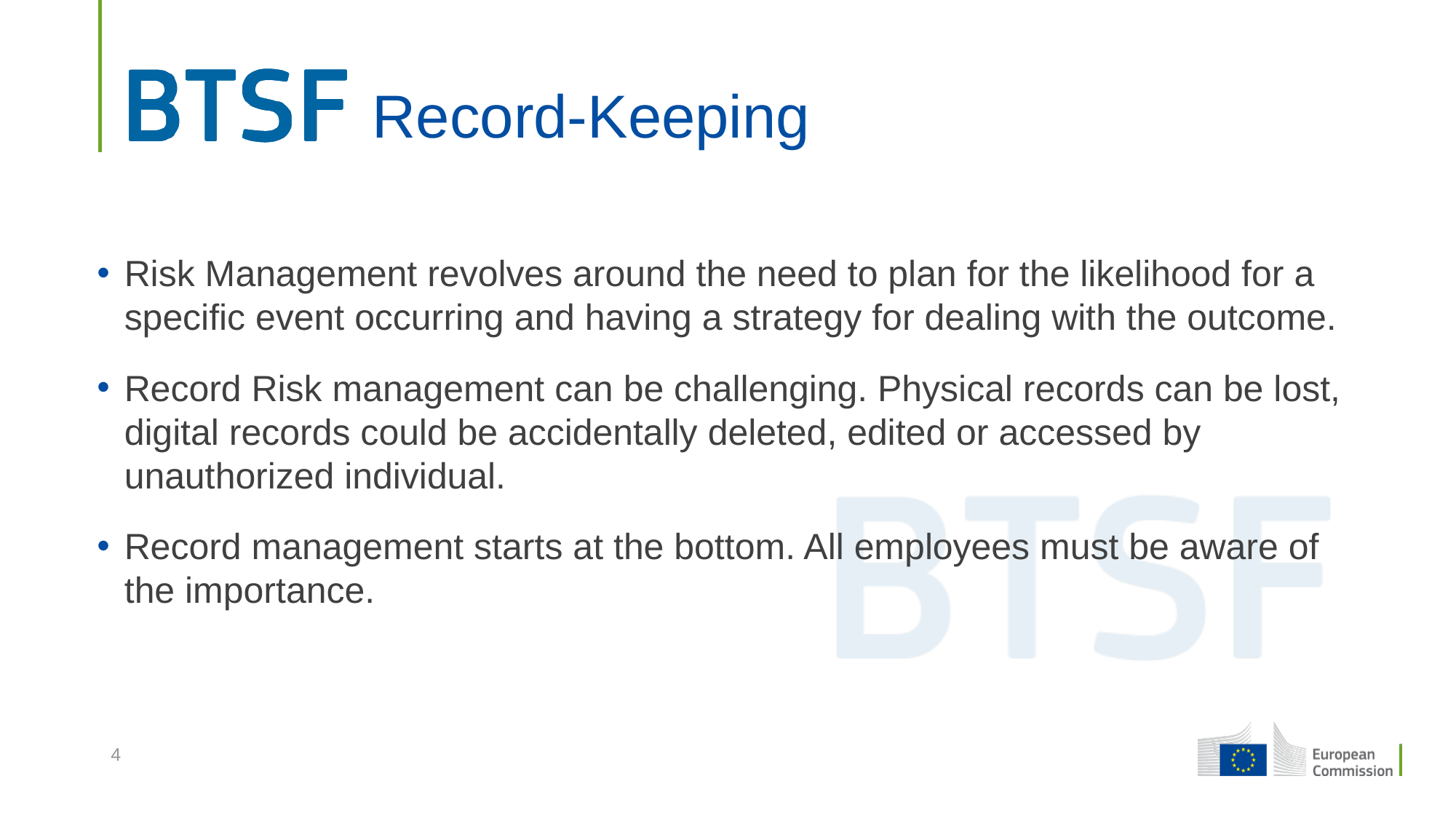

# Record-Keeping
Risk Management revolves around the need to plan for the likelihood for a specific event occurring and having a strategy for dealing with the outcome.
Record Risk management can be challenging. Physical records can be lost, digital records could be accidentally deleted, edited or accessed by unauthorized individual.
Record management starts at the bottom. All employees must be aware of the importance.

4